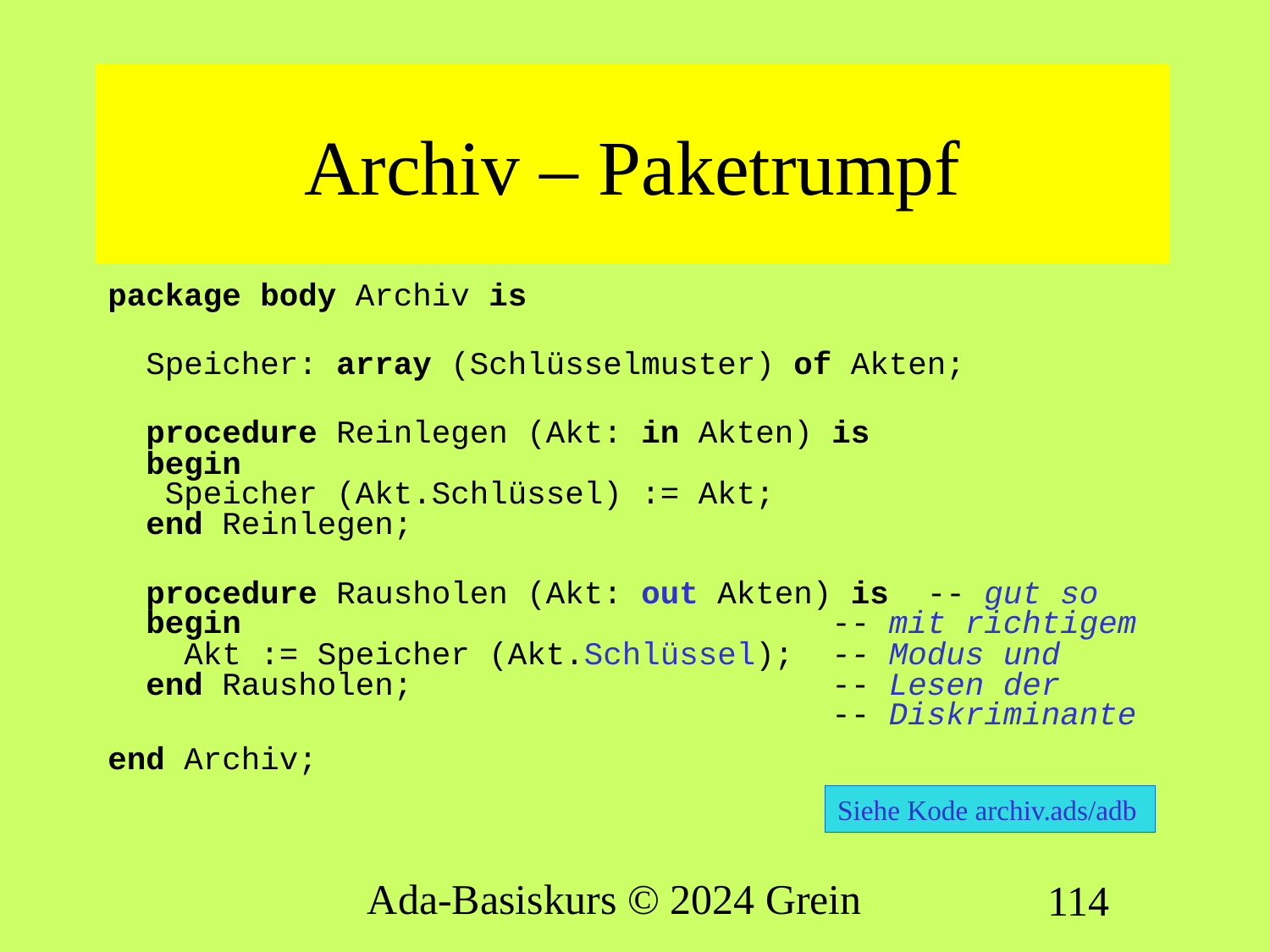

# Archiv – Paketrumpf
package body Archiv is

  Speicher: array (Schlüsselmuster) of Akten;

  procedure Reinlegen (Akt: in Akten) is
  begin
   Speicher (Akt.Schlüssel) := Akt;
  end Reinlegen;

  procedure Rausholen (Akt: out Akten) is  -- gut so
  begin                               -- mit richtigem
    Akt := Speicher (Akt.Schlüssel);  -- Modus und
  end Rausholen;                      -- Lesen der
                                      -- Diskriminante
end Archiv;
Siehe Kode archiv.ads/adb
Ada-Basiskurs © 2024 Grein
114